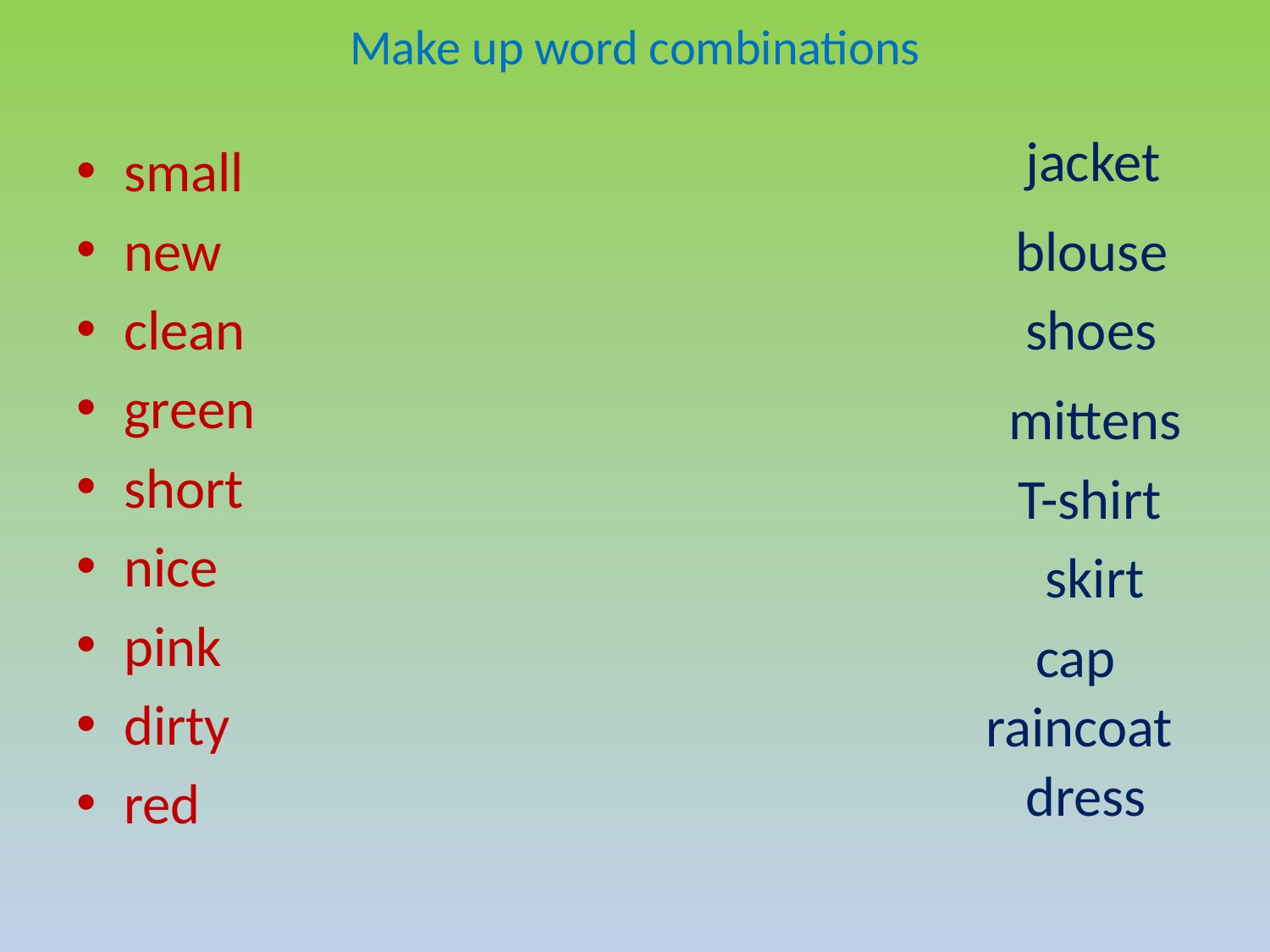

# Make up word combinations
jacket
small
new
clean
green
short
nice
pink
dirty
red
blouse
shoes
mittens
T-shirt
skirt
cap
raincoat
dress